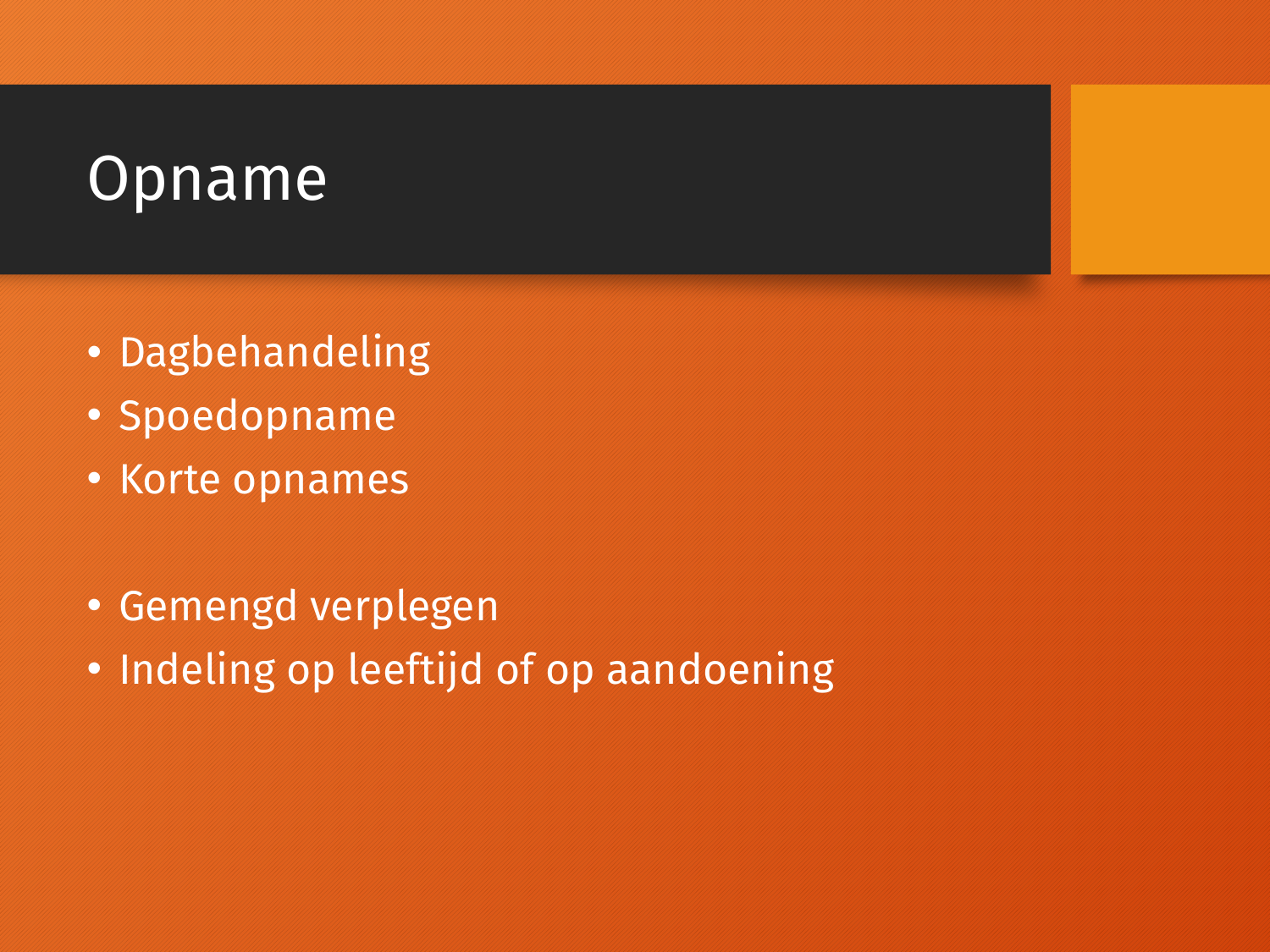

# Opname
Dagbehandeling
Spoedopname
Korte opnames

Gemengd verplegen
Indeling op leeftijd of op aandoening